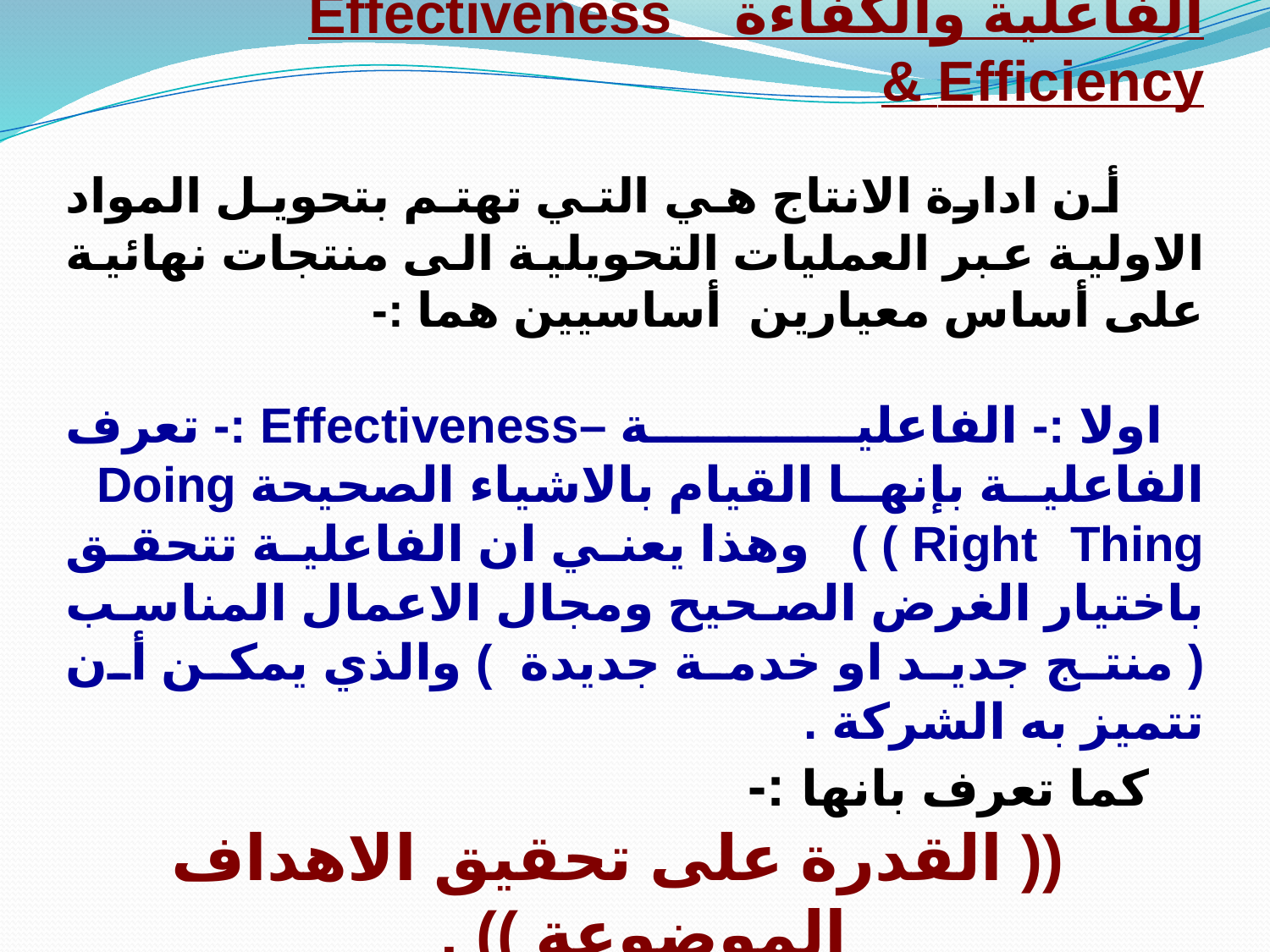

الفاعلية والكفاءة Effectiveness    Efficiency &

      أن ادارة الانتاج هي التي تهتم بتحويل المواد الاولية عبر العمليات التحويلية الى منتجات نهائية على أساس معيارين  أساسيين هما :-

   اولا :- الفاعلية –Effectiveness :- تعرف الفاعلية بإنها القيام بالاشياء الصحيحة Doing Right Thing ) )   وهذا يعني ان الفاعلية تتحقق باختيار الغرض الصحيح ومجال الاعمال المناسب ( منتج جديد او خدمة جديدة  ) والذي يمكن أن تتميز به الشركة .
    كما تعرف بانها :-
  (( القدرة على تحقيق الاهداف الموضوعة )) .